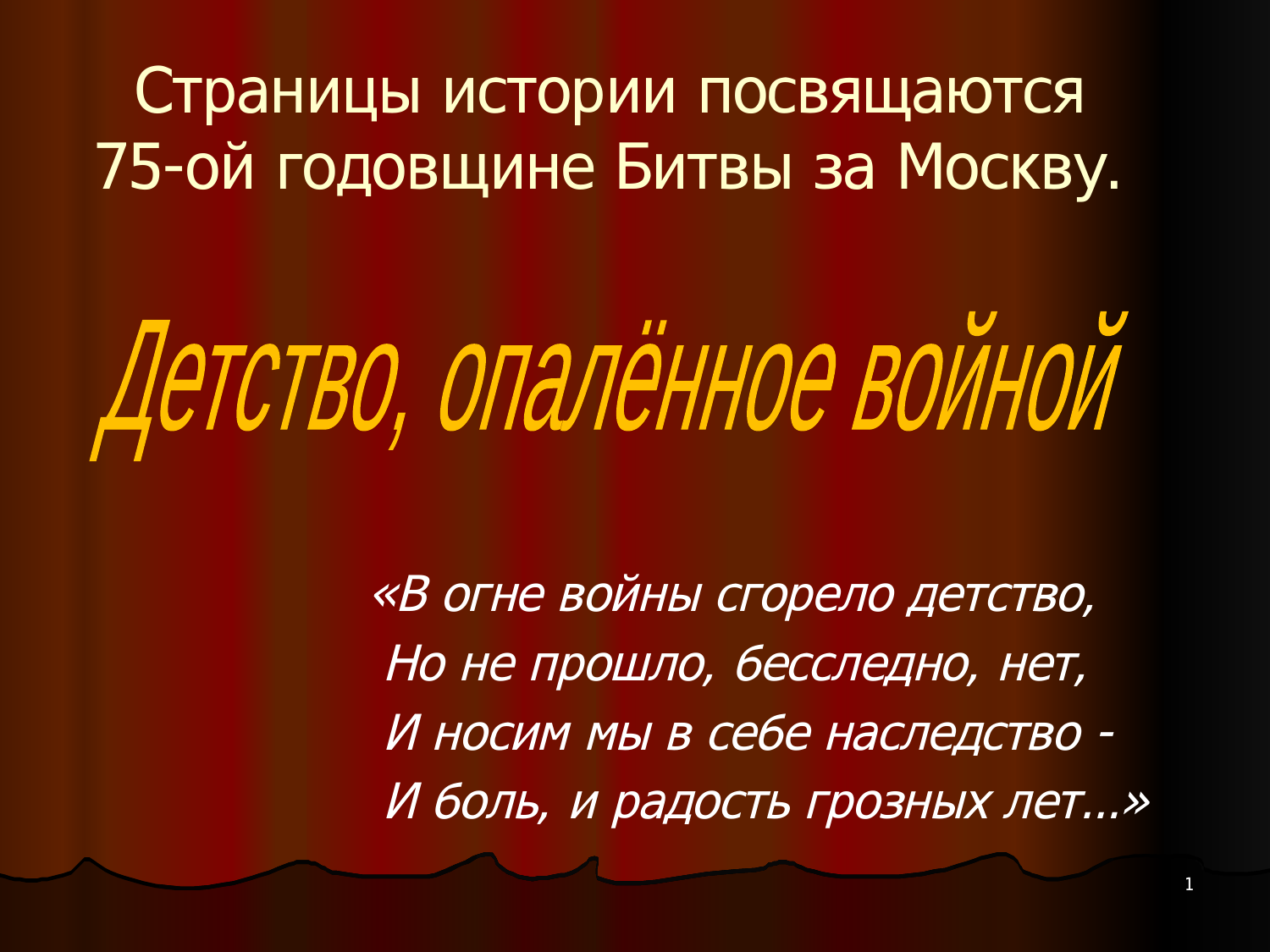

# Страницы истории посвящаются 75-ой годовщине Битвы за Москву.
Детство, опалённое войной
«В огне войны сгорело детство,
 Но не прошло, бесследно, нет,
 И носим мы в себе наследство -
 И боль, и радость грозных лет…»

1